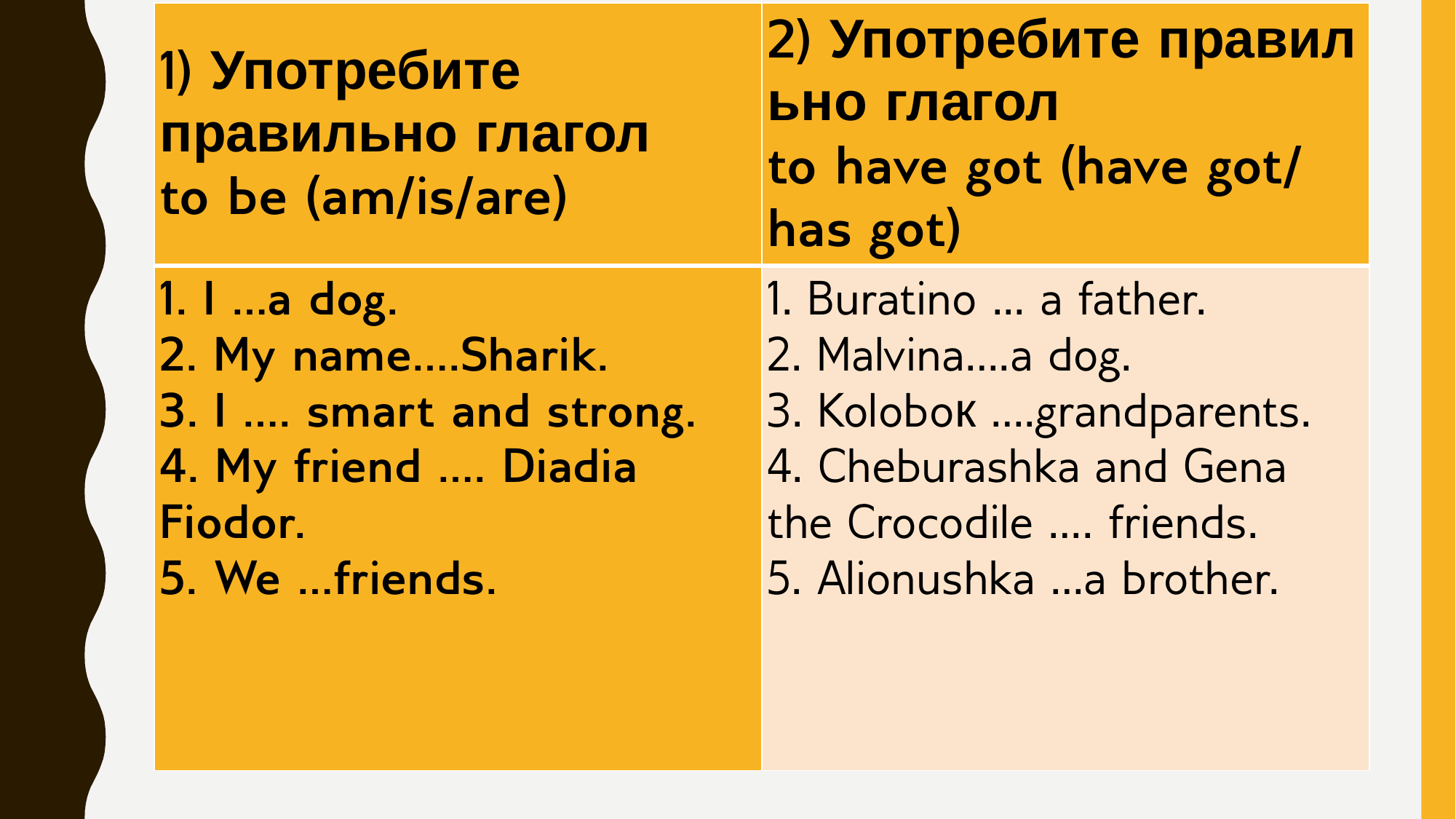

| 1) Употребите правильно глагол to be (am/is/are) | 2) Употребите правильно глагол to have got (have got/ has got) |
| --- | --- |
| 1. I …a dog. 2. My name….Sharik. 3. I …. smart and strong. 4. My friend …. Diadia Fiodor. 5. We …friends. | 1. Buratino ... a father. 2. Malvina….a dog. 3. Koloboк ….grandparents. 4. Cheburashka and Gena the Crocodile …. friends.  5. Alionushka …a brother. |